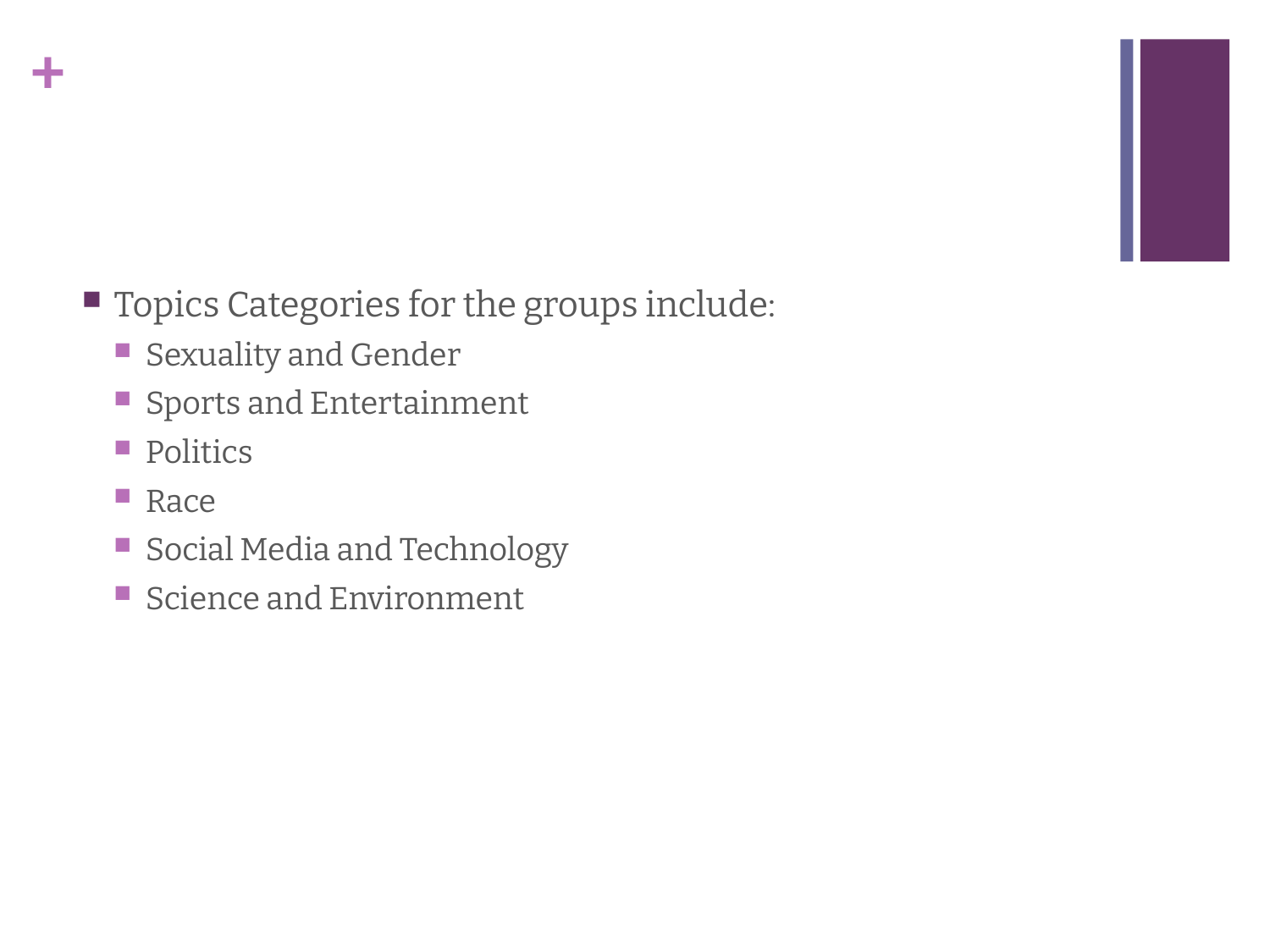

#
Topics Categories for the groups include:
Sexuality and Gender
Sports and Entertainment
Politics
Race
Social Media and Technology
Science and Environment